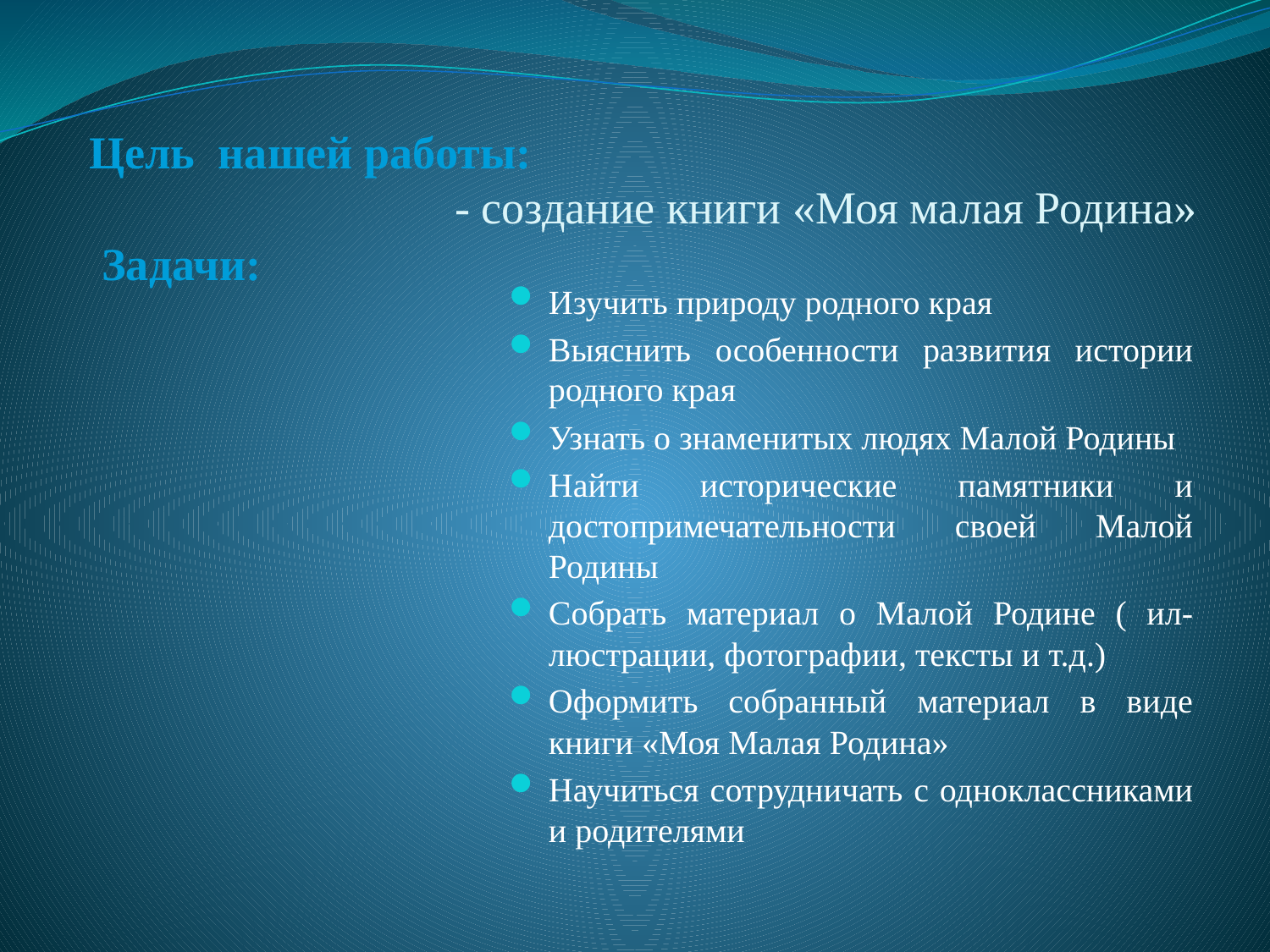

# Цель  нашей работы: - создание книги «Моя малая Родина»
Задачи:

Изучить природу родного края
Выяснить особенности развития истории родного края
Узнать о знаменитых людях Малой Родины
Найти исторические памятники и достопримечательности своей Малой Родины
Собрать материал о Малой Родине ( ил-люстрации, фотографии, тексты и т.д.)
Оформить собранный материал в виде книги «Моя Малая Родина»
Научиться сотрудничать с одноклассниками и родителями